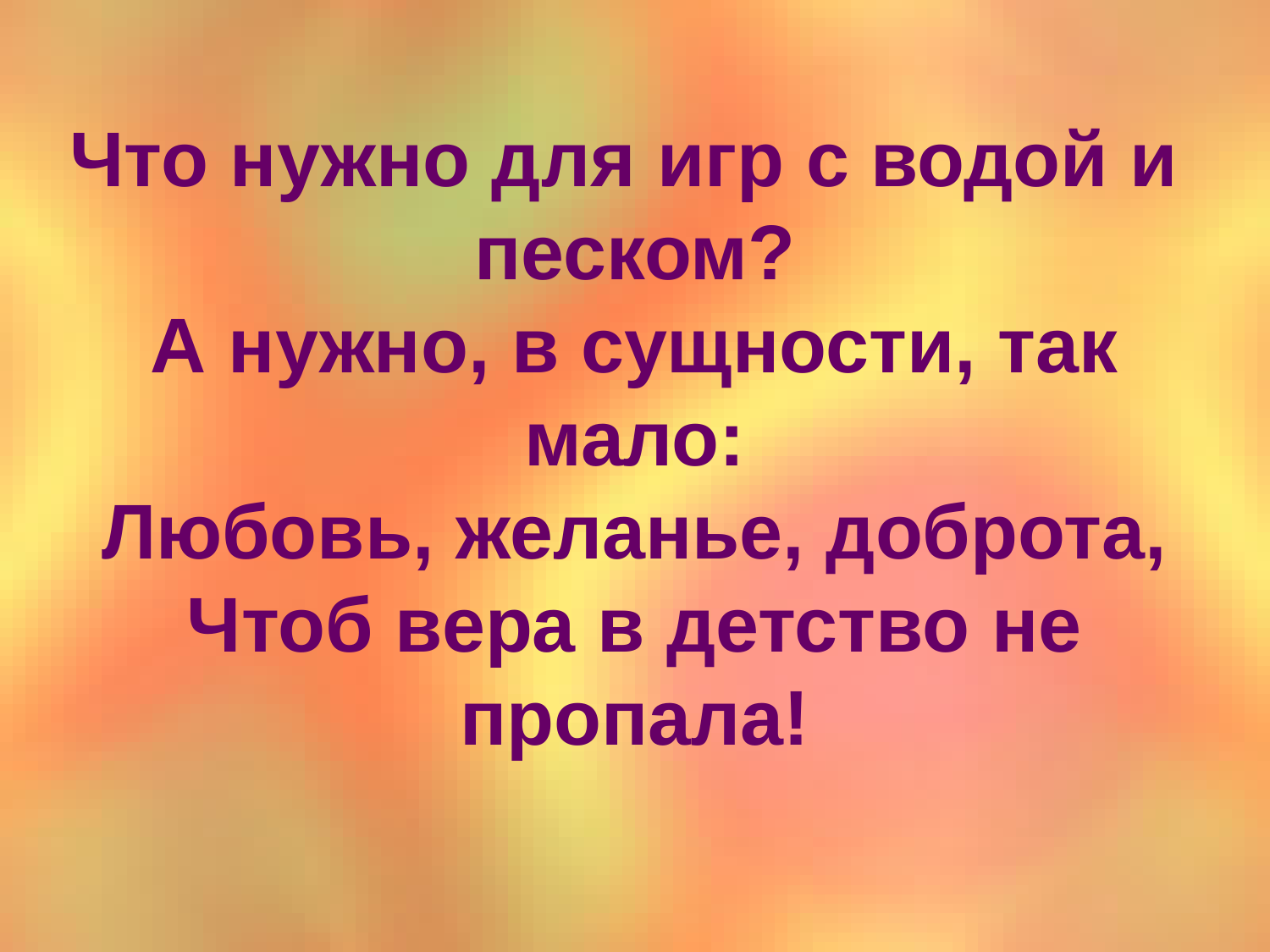

Что нужно для игр с водой и  песком?
А нужно, в сущности, так мало:
Любовь, желанье, доброта,
Чтоб вера в детство не пропала!